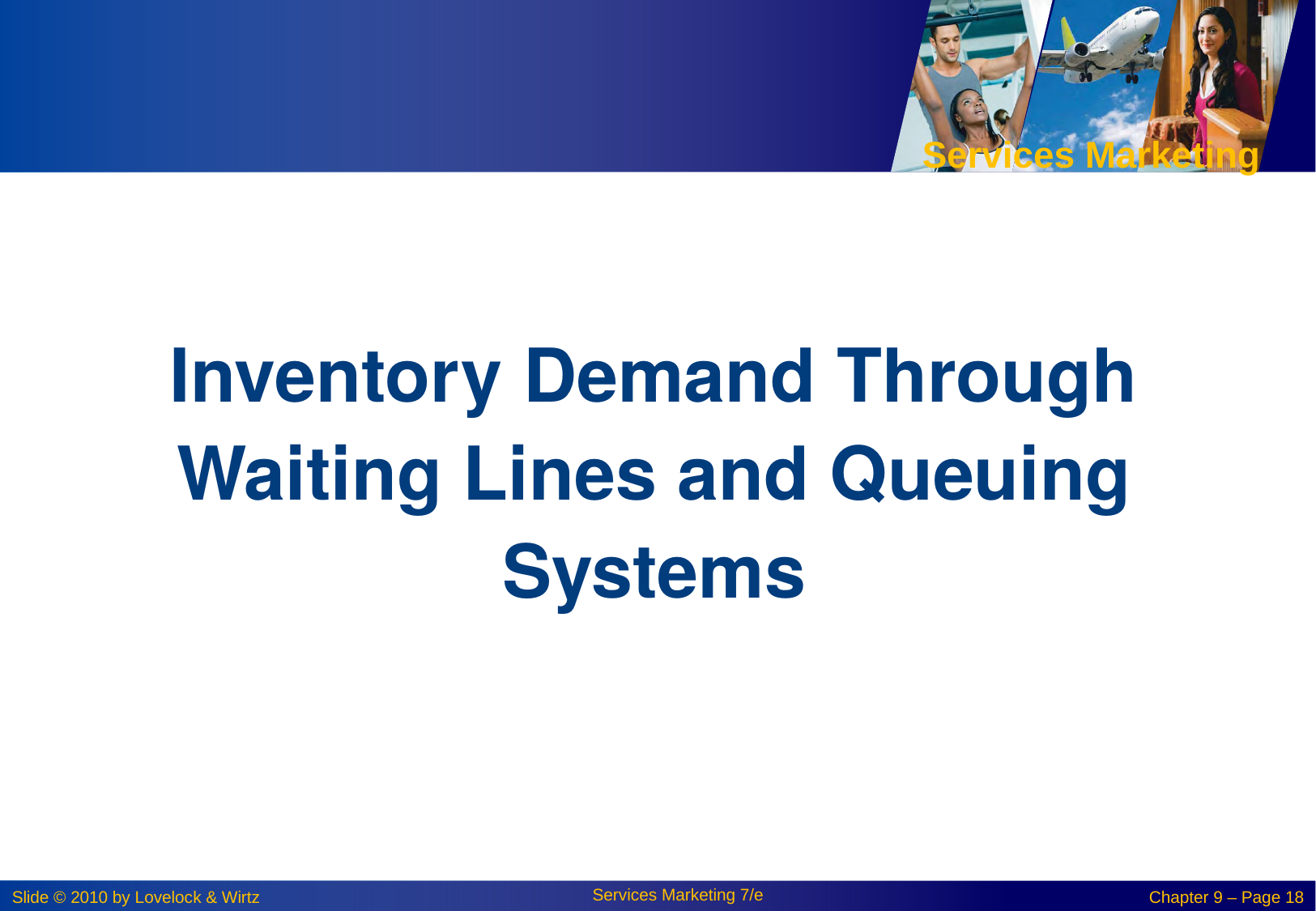

Inventory Demand Through Waiting Lines and Queuing Systems